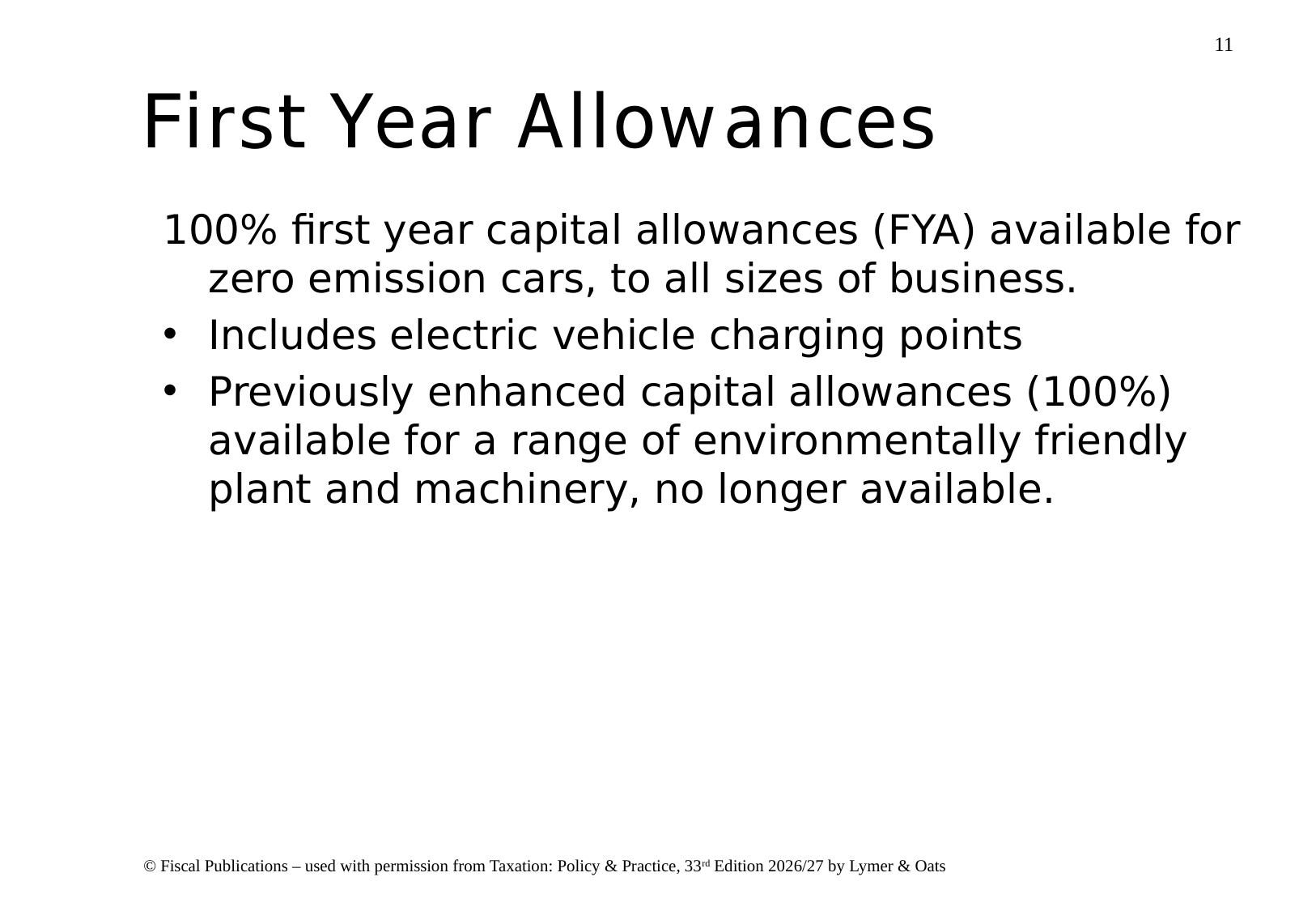

First Year Allowances
100% first year capital allowances (FYA) available for zero emission cars, to all sizes of business.
Includes electric vehicle charging points
Previously enhanced capital allowances (100%) available for a range of environmentally friendly plant and machinery, no longer available.